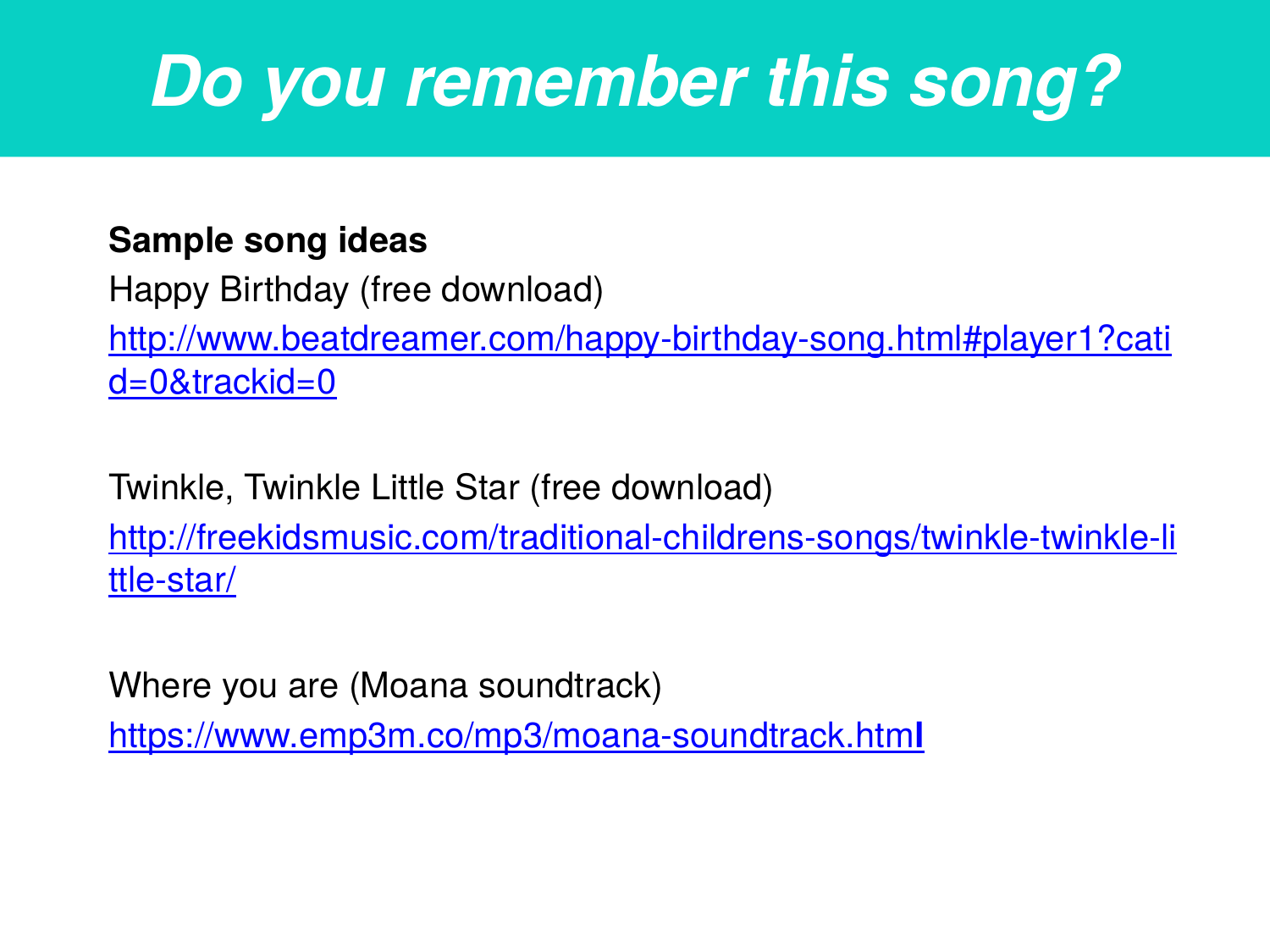

Do you remember this song?
Sample song ideas
Happy Birthday (free download) http://www.beatdreamer.com/happy-birthday-song.html#player1?catid=0&trackid=0

Twinkle, Twinkle Little Star (free download)
http://freekidsmusic.com/traditional-childrens-songs/twinkle-twinkle-little-star/

Where you are (Moana soundtrack)
https://www.emp3m.co/mp3/moana-soundtrack.html